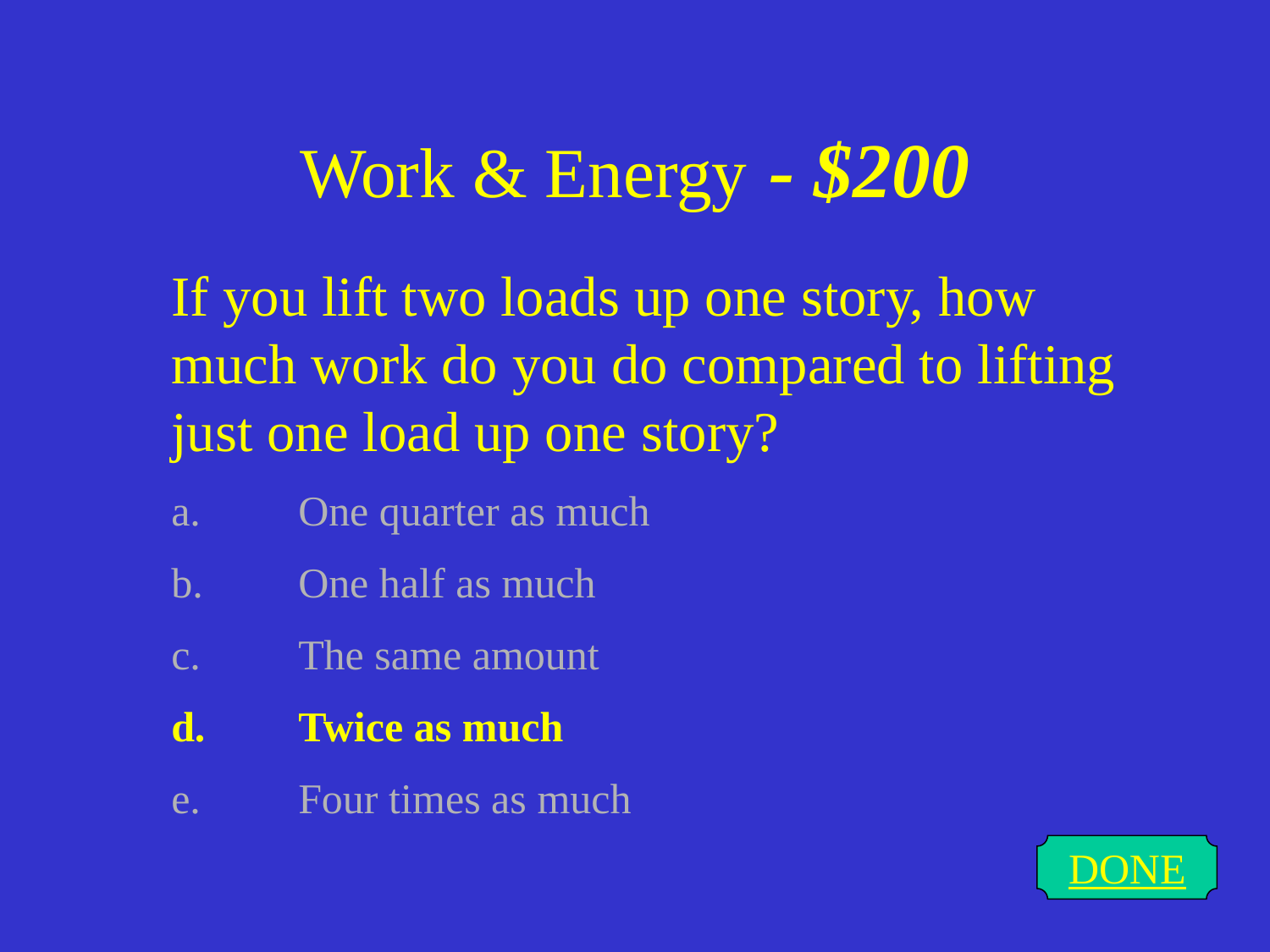

# Work & Energy - $200
If you lift two loads up one story, how much work do you do compared to lifting just one load up one story?
a.	One quarter as much
b.	One half as much
c.	The same amount
d.	Twice as much
e.	Four times as much

DONE